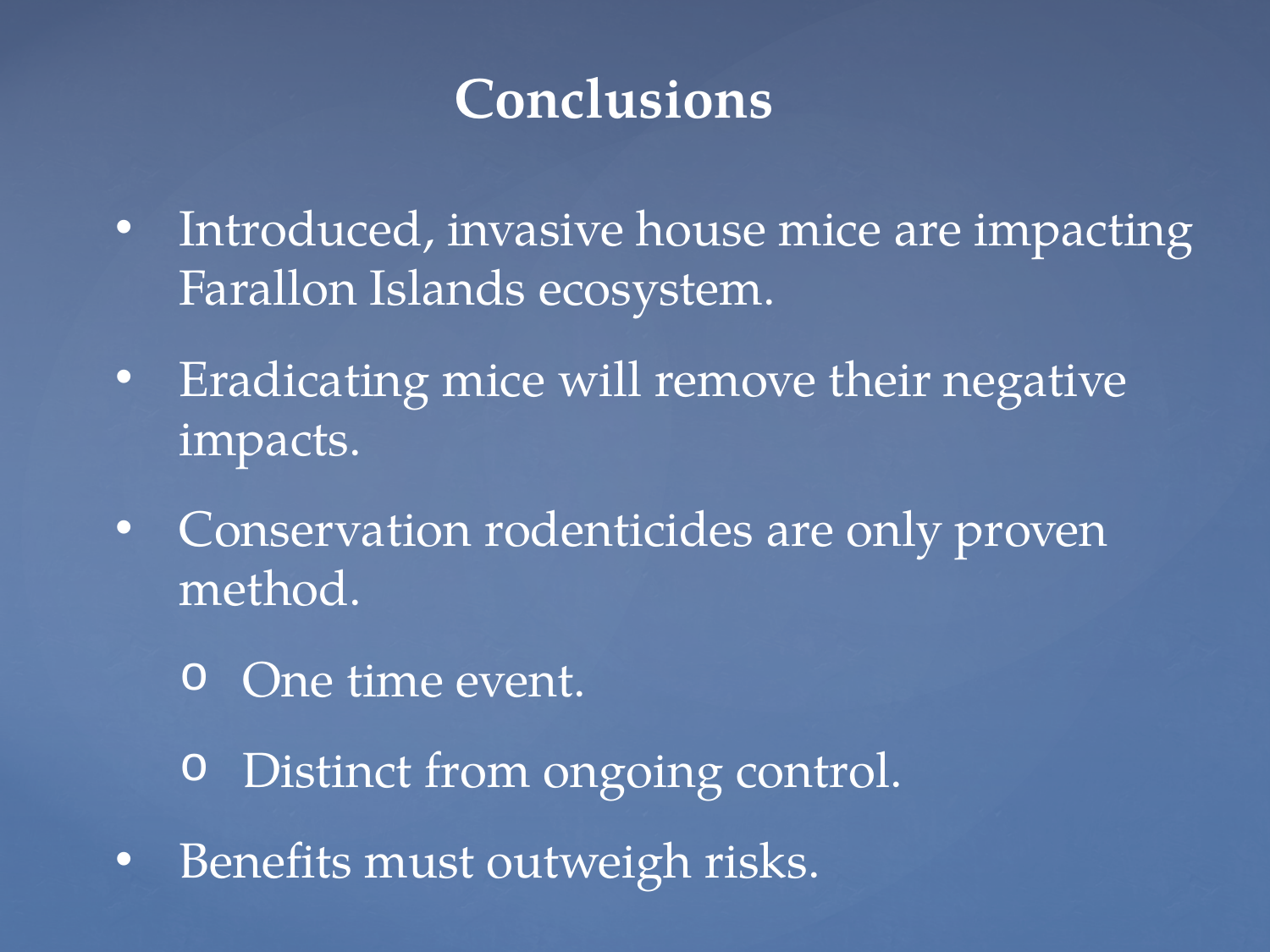

Conclusions
Introduced, invasive house mice are impacting Farallon Islands ecosystem.
Eradicating mice will remove their negative impacts.
Conservation rodenticides are only proven method.
One time event.
Distinct from ongoing control.
Benefits must outweigh risks.